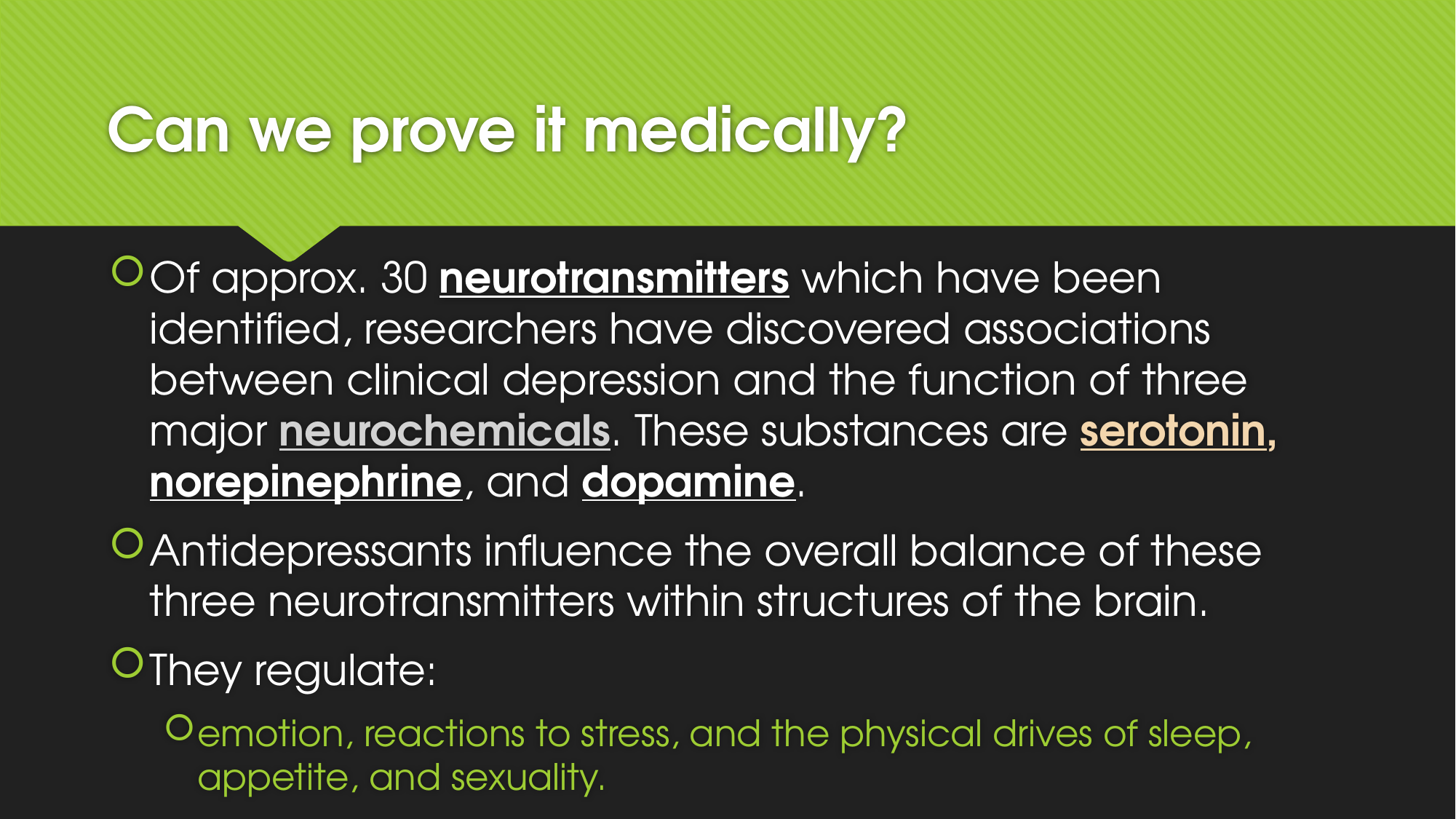

# Can we prove it medically?
Of approx. 30 neurotransmitters which have been identified, researchers have discovered associations between clinical depression and the function of three major neurochemicals. These substances are serotonin, norepinephrine, and dopamine.
Antidepressants influence the overall balance of these three neurotransmitters within structures of the brain.
They regulate:
emotion, reactions to stress, and the physical drives of sleep, appetite, and sexuality.